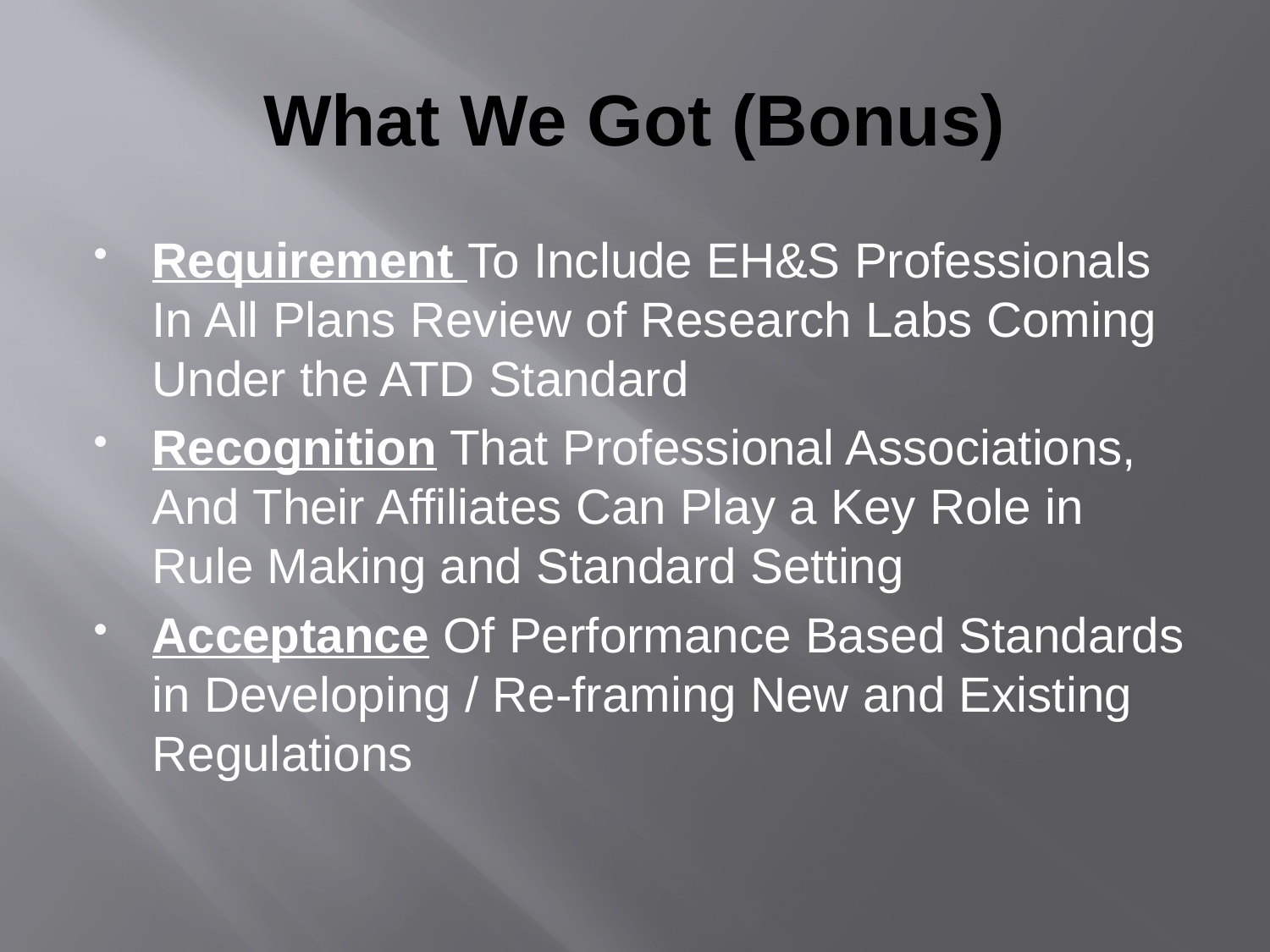

# What We Got (Bonus)
Requirement To Include EH&S Professionals In All Plans Review of Research Labs Coming Under the ATD Standard
Recognition That Professional Associations, And Their Affiliates Can Play a Key Role in Rule Making and Standard Setting
Acceptance Of Performance Based Standards in Developing / Re-framing New and Existing Regulations